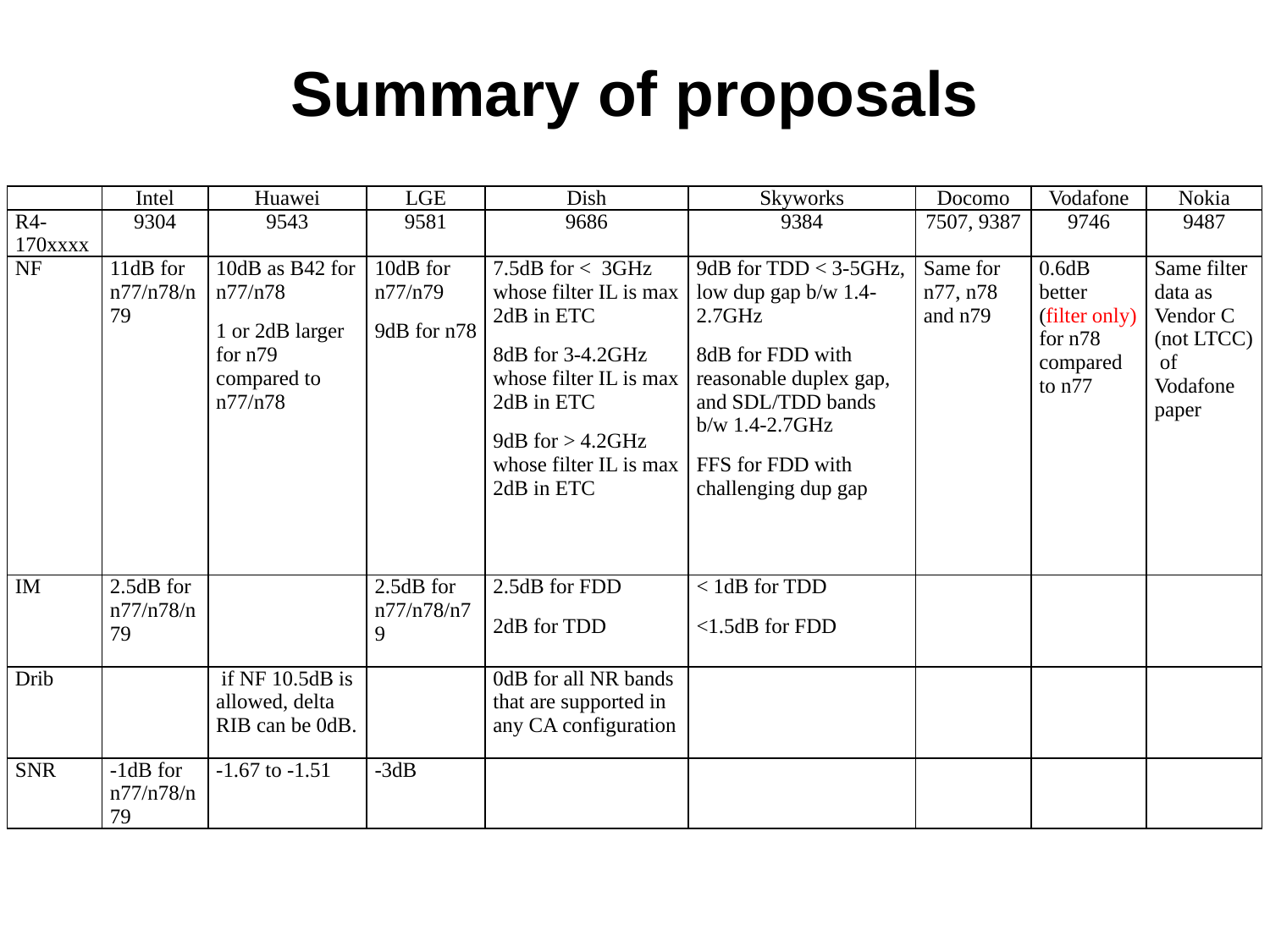

# Summary of proposals
|  | Intel | Huawei | LGE | Dish | Skyworks | Docomo | Vodafone | Nokia |
| --- | --- | --- | --- | --- | --- | --- | --- | --- |
| R4-170xxxx | 9304 | 9543 | 9581 | 9686 | 9384 | 7507, 9387 | 9746 | 9487 |
| NF | 11dB for n77/n78/n79 | 10dB as B42 for n77/n78 1 or 2dB larger for n79 compared to n77/n78 | 10dB for n77/n79 9dB for n78 | 7.5dB for < 3GHz whose filter IL is max 2dB in ETC 8dB for 3-4.2GHz whose filter IL is max 2dB in ETC 9dB for > 4.2GHz whose filter IL is max 2dB in ETC | 9dB for TDD < 3-5GHz, low dup gap b/w 1.4-2.7GHz 8dB for FDD with reasonable duplex gap, and SDL/TDD bands b/w 1.4-2.7GHz FFS for FDD with challenging dup gap | Same for n77, n78 and n79 | 0.6dB better (filter only) for n78 compared to n77 | Same filter data as Vendor C (not LTCC) of Vodafone paper |
| IM | 2.5dB for n77/n78/n79 |  | 2.5dB for n77/n78/n79 | 2.5dB for FDD 2dB for TDD | < 1dB for TDD <1.5dB for FDD |  |  |  |
| Drib |  | if NF 10.5dB is allowed, delta RIB can be 0dB. |  | 0dB for all NR bands that are supported in any CA configuration |  |  |  |  |
| SNR | -1dB for n77/n78/n79 | -1.67 to -1.51 | -3dB |  |  |  |  |  |